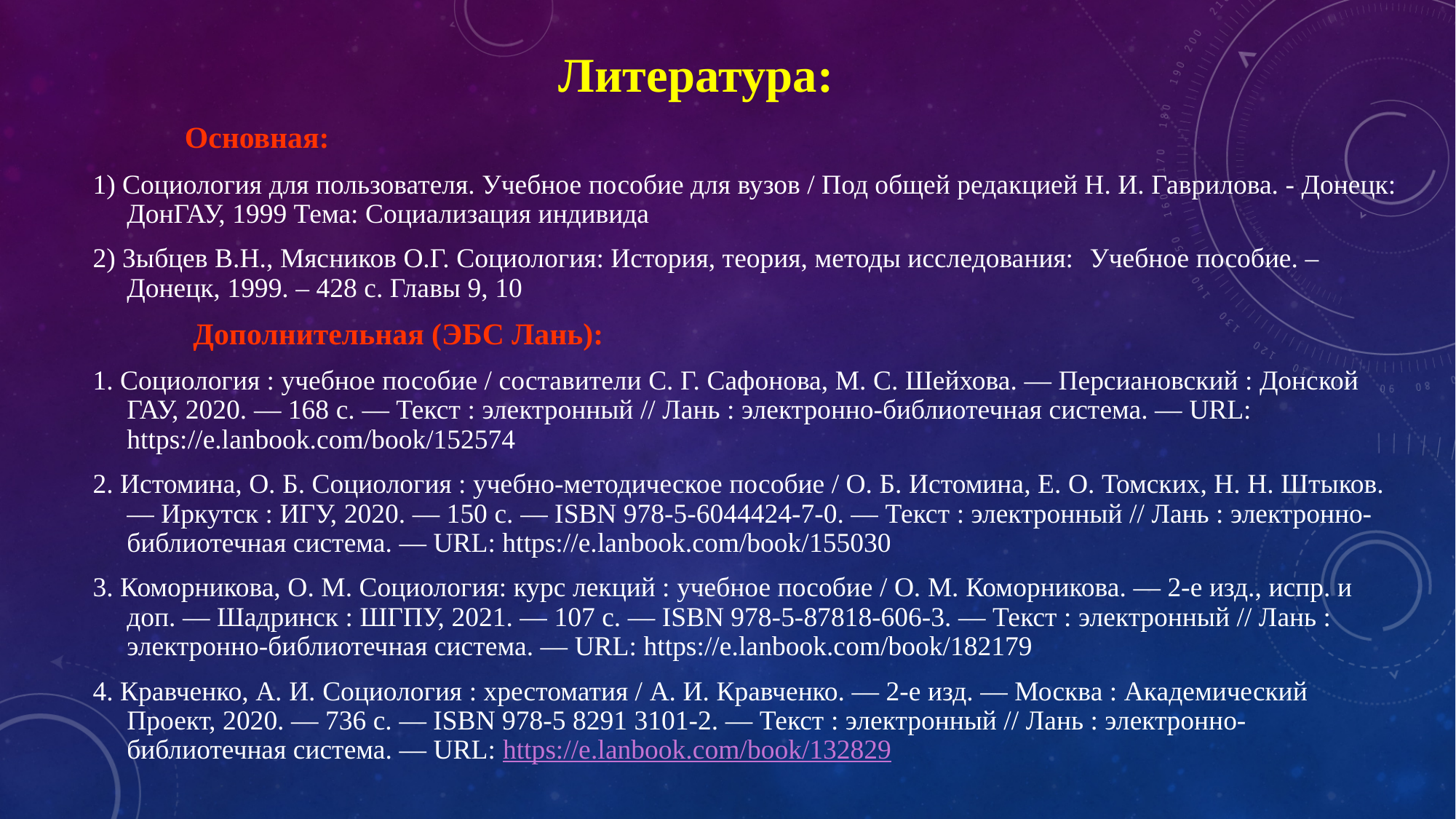

Литература:
           Основная:
1) Социология для пользователя. Учебное пособие для вузов / Под общей редакцией Н. И. Гаврилова. - Донецк: ДонГАУ, 1999 Тема: Социализация индивида
2) Зыбцев В.Н., Мясников О.Г. Социология: История, теория, методы исследования:  Учебное пособие. – Донецк, 1999. – 428 с. Главы 9, 10
            Дополнительная (ЭБС Лань):
1. Социология : учебное пособие / составители С. Г. Сафонова, М. С. Шейхова. — Персиановский : Донской ГАУ, 2020. — 168 с. — Текст : электронный // Лань : электронно-библиотечная система. — URL: https://e.lanbook.com/book/152574
2. Истомина, О. Б. Социология : учебно-методическое пособие / О. Б. Истомина, Е. О. Томских, Н. Н. Штыков. — Иркутск : ИГУ, 2020. — 150 с. — ISBN 978-5-6044424-7-0. — Текст : электронный // Лань : электронно-библиотечная система. — URL: https://e.lanbook.com/book/155030
3. Коморникова, О. М. Социология: курс лекций : учебное пособие / О. М. Коморникова. — 2-е изд., испр. и доп. — Шадринск : ШГПУ, 2021. — 107 с. — ISBN 978-5-87818-606-3. — Текст : электронный // Лань : электронно-библиотечная система. — URL: https://e.lanbook.com/book/182179
4. Кравченко, А. И. Социология : хрестоматия / А. И. Кравченко. — 2-е изд. — Москва : Академический Проект, 2020. — 736 с. — ISBN 978-5 8291 3101-2. — Текст : электронный // Лань : электронно-библиотечная система. — URL: https://e.lanbook.com/book/132829